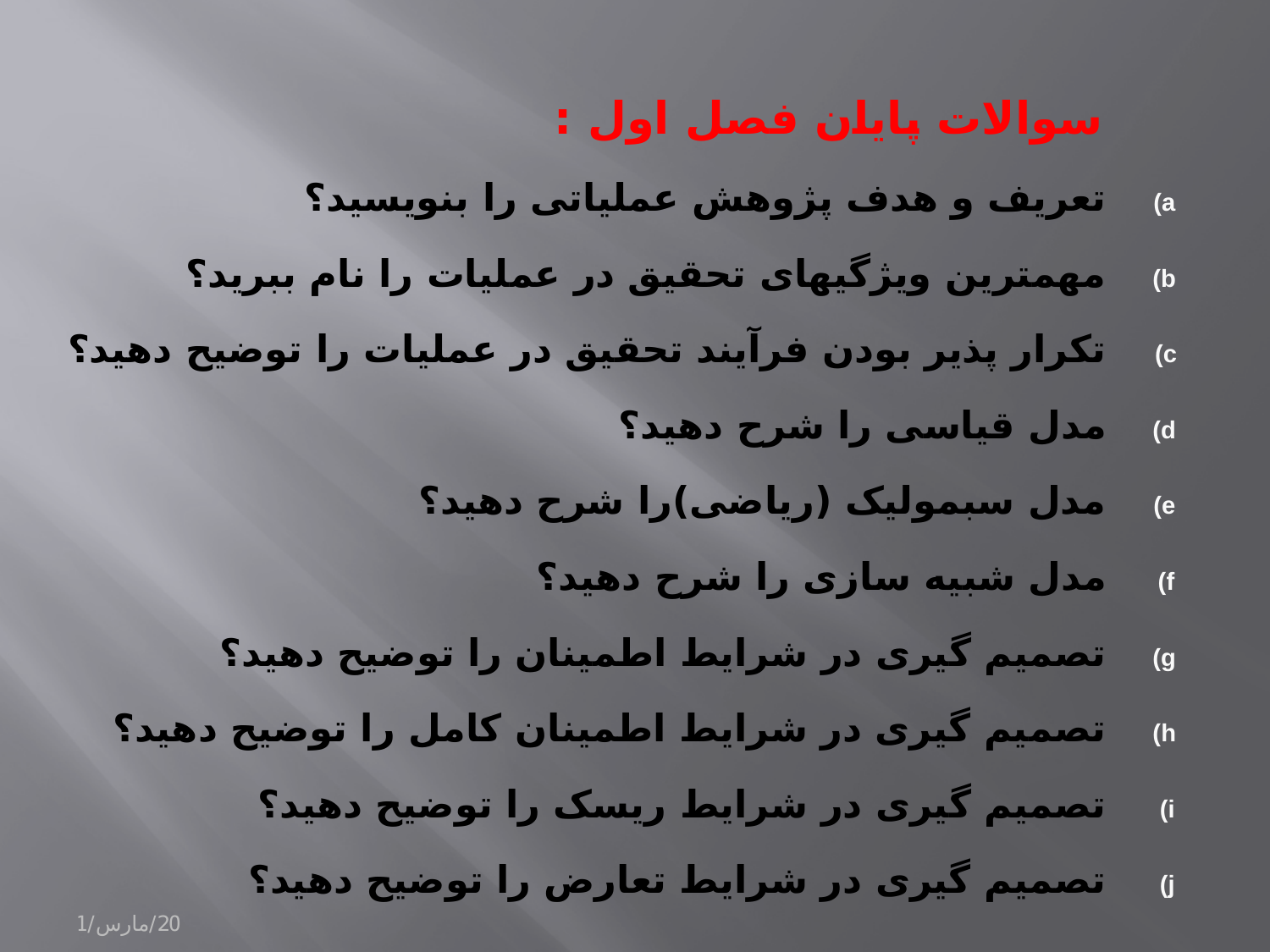

سوالات پایان فصل اول :
تعریف و هدف پژوهش عملیاتی را بنویسید؟
مهمترین ویژگیهای تحقیق در عملیات را نام ببرید؟
تکرار پذیر بودن فرآیند تحقیق در عملیات را توضیح دهید؟
مدل قیاسی را شرح دهید؟
مدل سبمولیک (ریاضی)را شرح دهید؟
مدل شبیه سازی را شرح دهید؟
تصمیم گیری در شرایط اطمینان را توضیح دهید؟
تصمیم گیری در شرایط اطمینان کامل را توضیح دهید؟
تصمیم گیری در شرایط ریسک را توضیح دهید؟
تصمیم گیری در شرایط تعارض را توضیح دهید؟
20/مارس/1